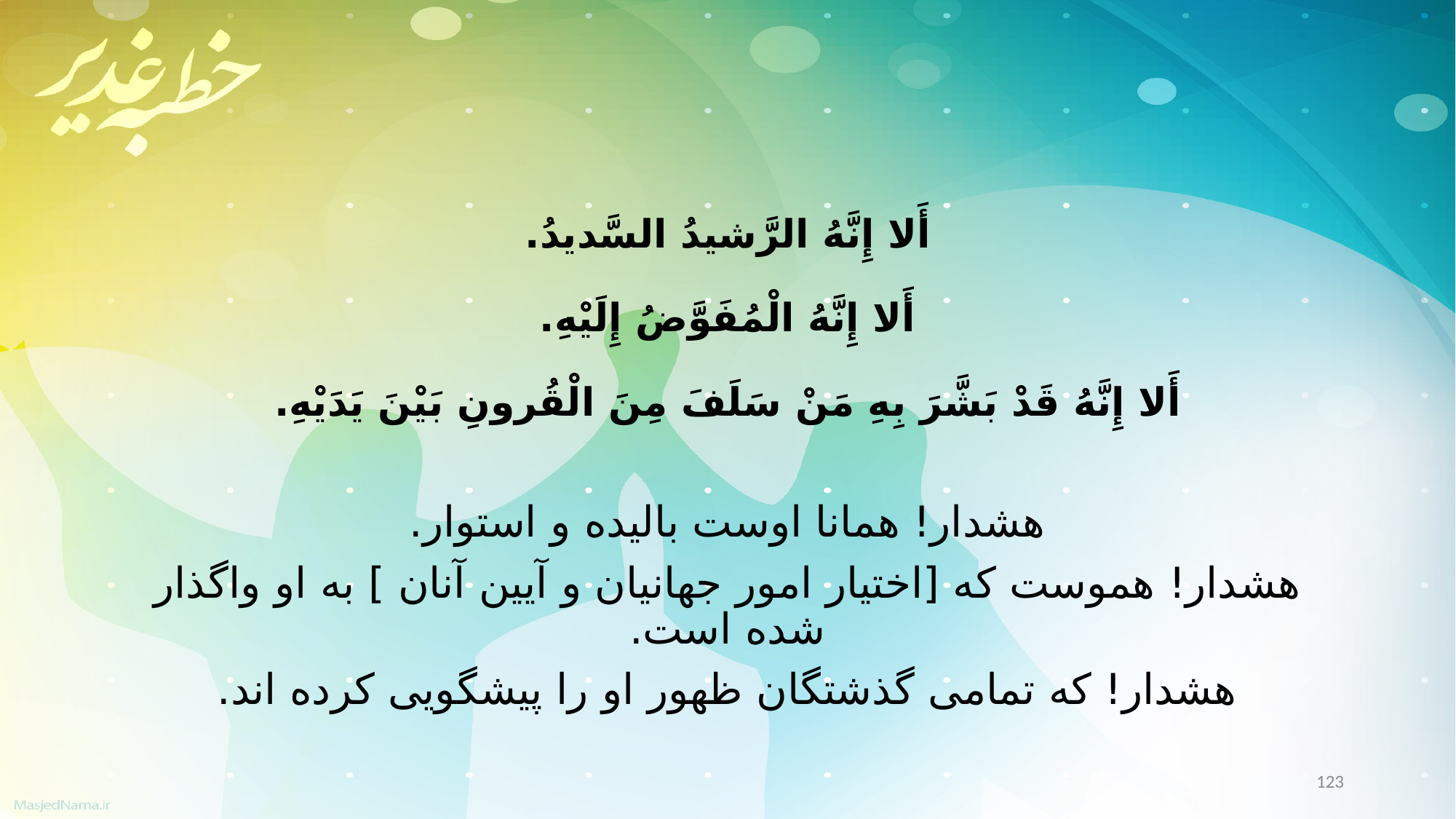

أَلا إِنَّهُ الرَّشیدُ السَّدیدُ.
أَلا إِنَّهُ الْمُفَوَّضُ إِلَیْهِ.
أَلا إِنَّهُ قَدْ بَشَّرَ بِهِ مَنْ سَلَفَ مِنَ الْقُرونِ بَیْنَ یَدَیْهِ.
هشدار! همانا اوست بالیده و استوار.
هشدار! هموست که [اختیار امور جهانیان و آیین آنان ] به او واگذار شده است.
هشدار! که تمامی گذشتگان ظهور او را پیشگویی کرده اند.
123